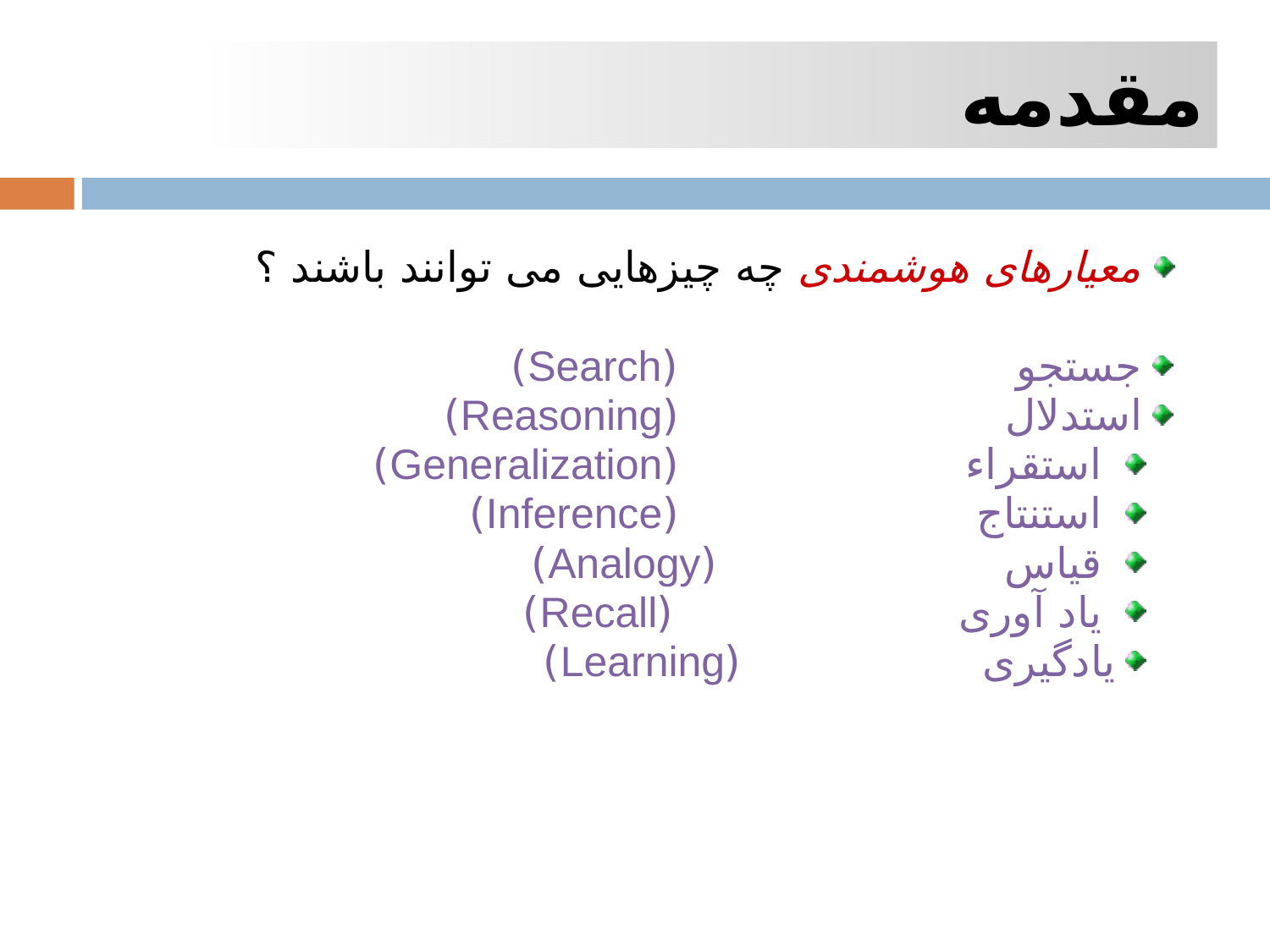

مقدمه
 معيارهای هوشمندی چه چيزهايی می توانند باشند ؟

جستجو                         (Search)
استدلال        					  (Reasoning)
 استقراء						(Generalization)
 استنتاج 						(Inference)
 قياس				           	(Analogy)
 ياد آوری	        			     	(Recall)
يادگيری					(Learning)